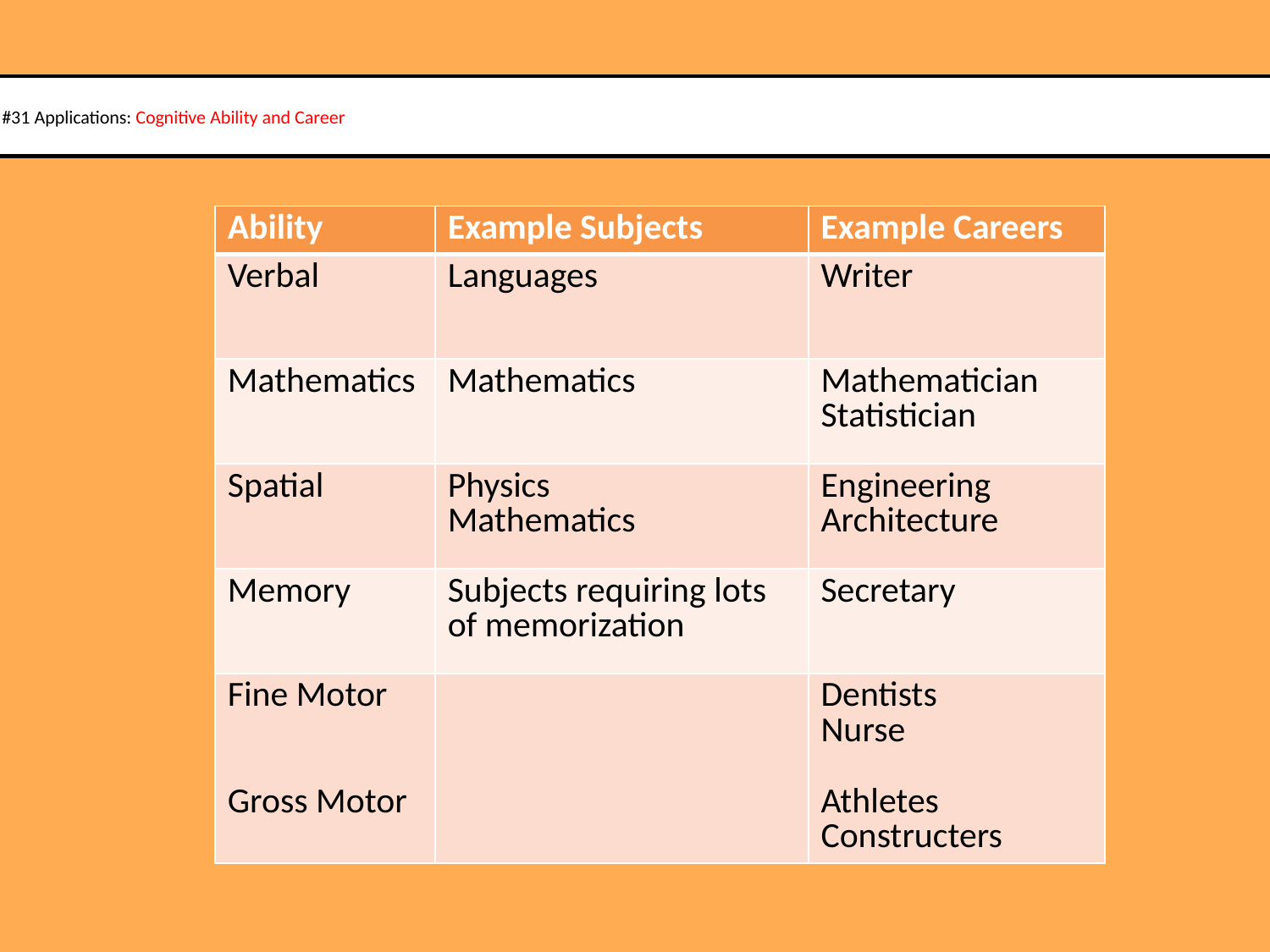

# #31 Applications: Cognitive Ability and Career
| Ability | Example Subjects | Example Careers |
| --- | --- | --- |
| Verbal | Languages | Writer |
| Mathematics | Mathematics | Mathematician Statistician |
| Spatial | Physics Mathematics | Engineering Architecture |
| Memory | Subjects requiring lots of memorization | Secretary |
| Fine Motor Gross Motor |  | Dentists Nurse Athletes Constructers |